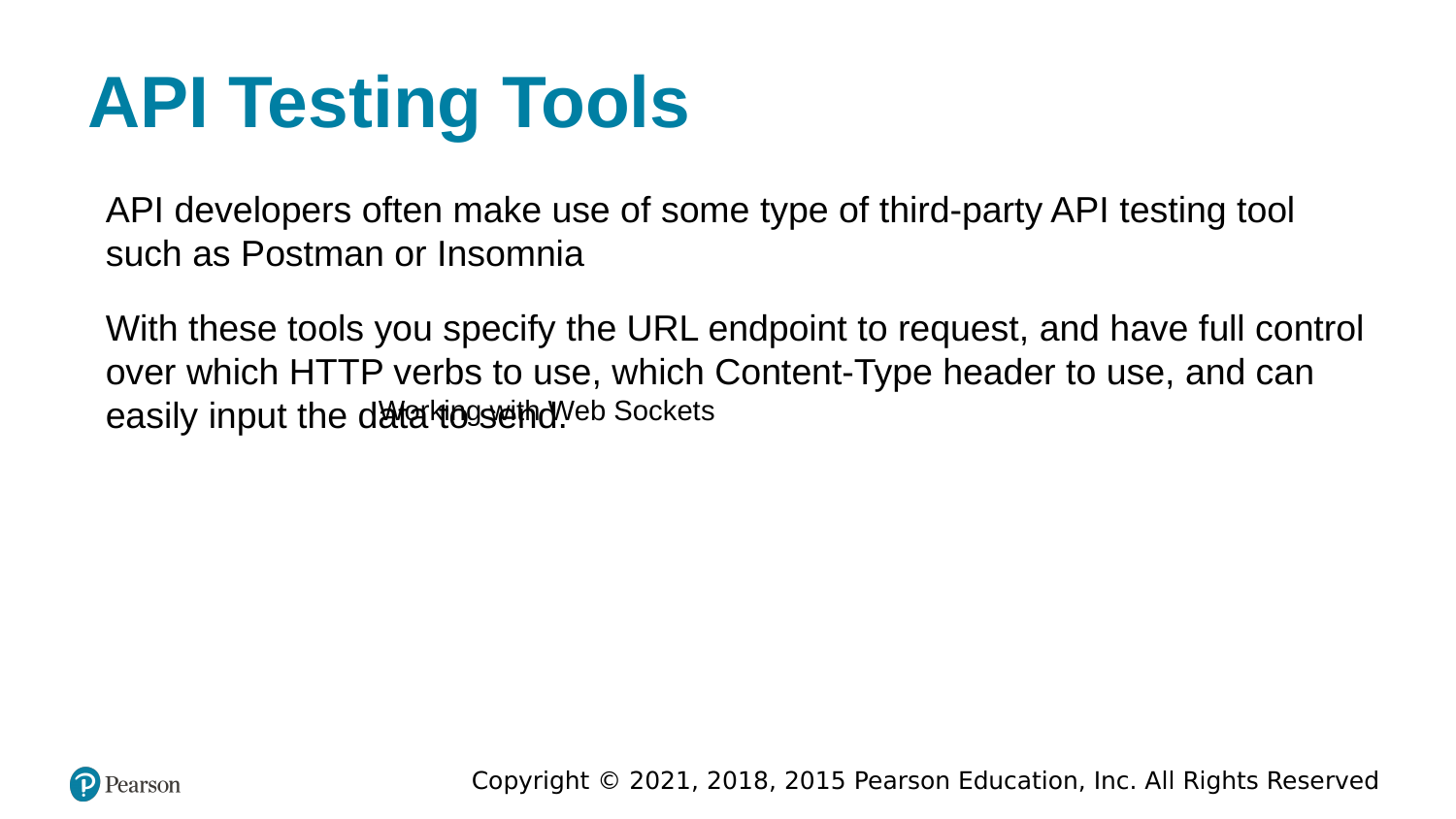

# API Testing Tools
API developers often make use of some type of third-party API testing tool such as Postman or Insomnia
With these tools you specify the URL endpoint to request, and have full control over which HTTP verbs to use, which Content-Type header to use, and can easily input the data to send.
Working with Web Sockets